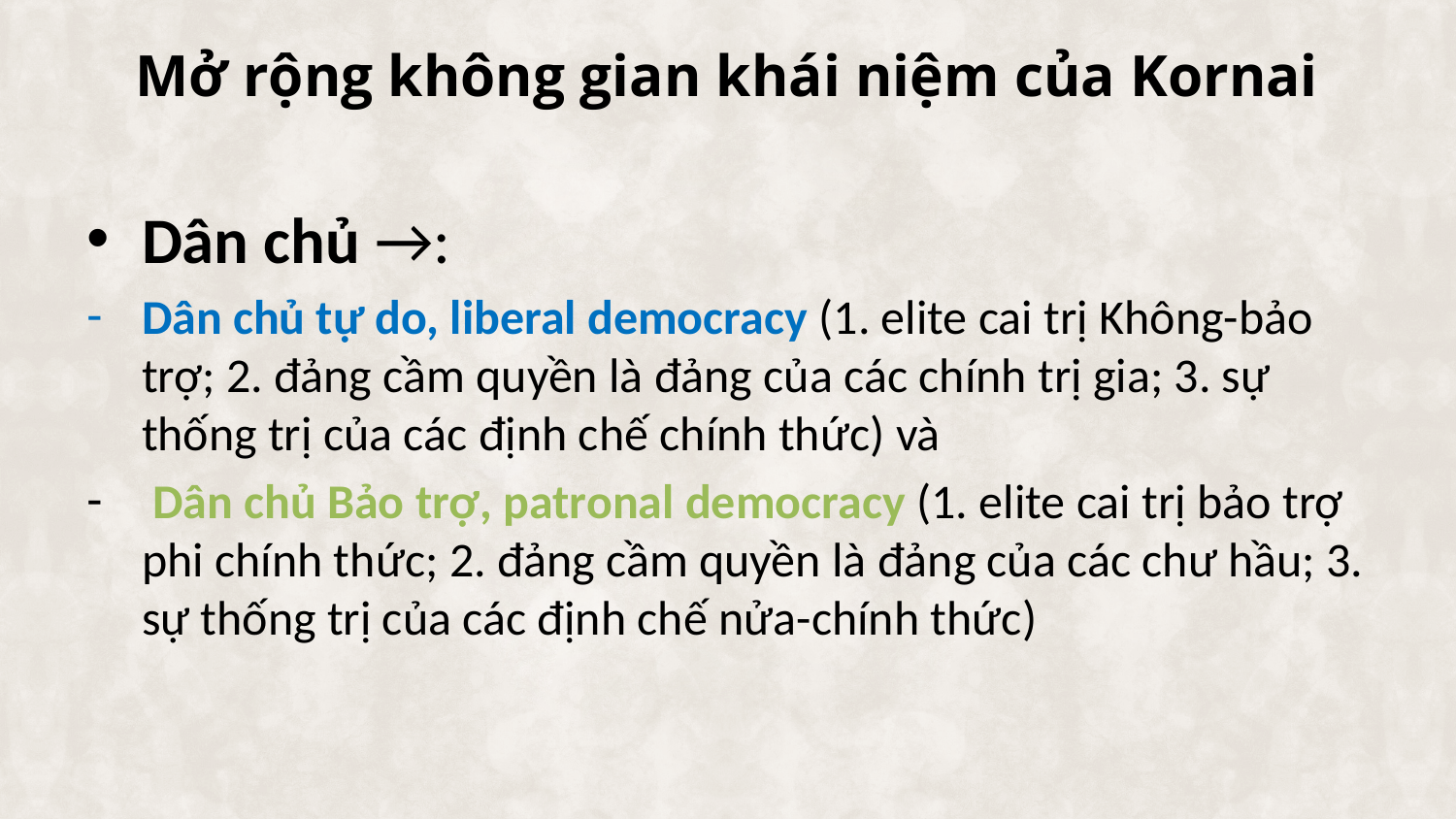

# Mở rộng không gian khái niệm của Kornai
Dân chủ →:
Dân chủ tự do, liberal democracy (1. elite cai trị Không-bảo trợ; 2. đảng cầm quyền là đảng của các chính trị gia; 3. sự thống trị của các định chế chính thức) và
 Dân chủ Bảo trợ, patronal democracy (1. elite cai trị bảo trợ phi chính thức; 2. đảng cầm quyền là đảng của các chư hầu; 3. sự thống trị của các định chế nửa-chính thức)